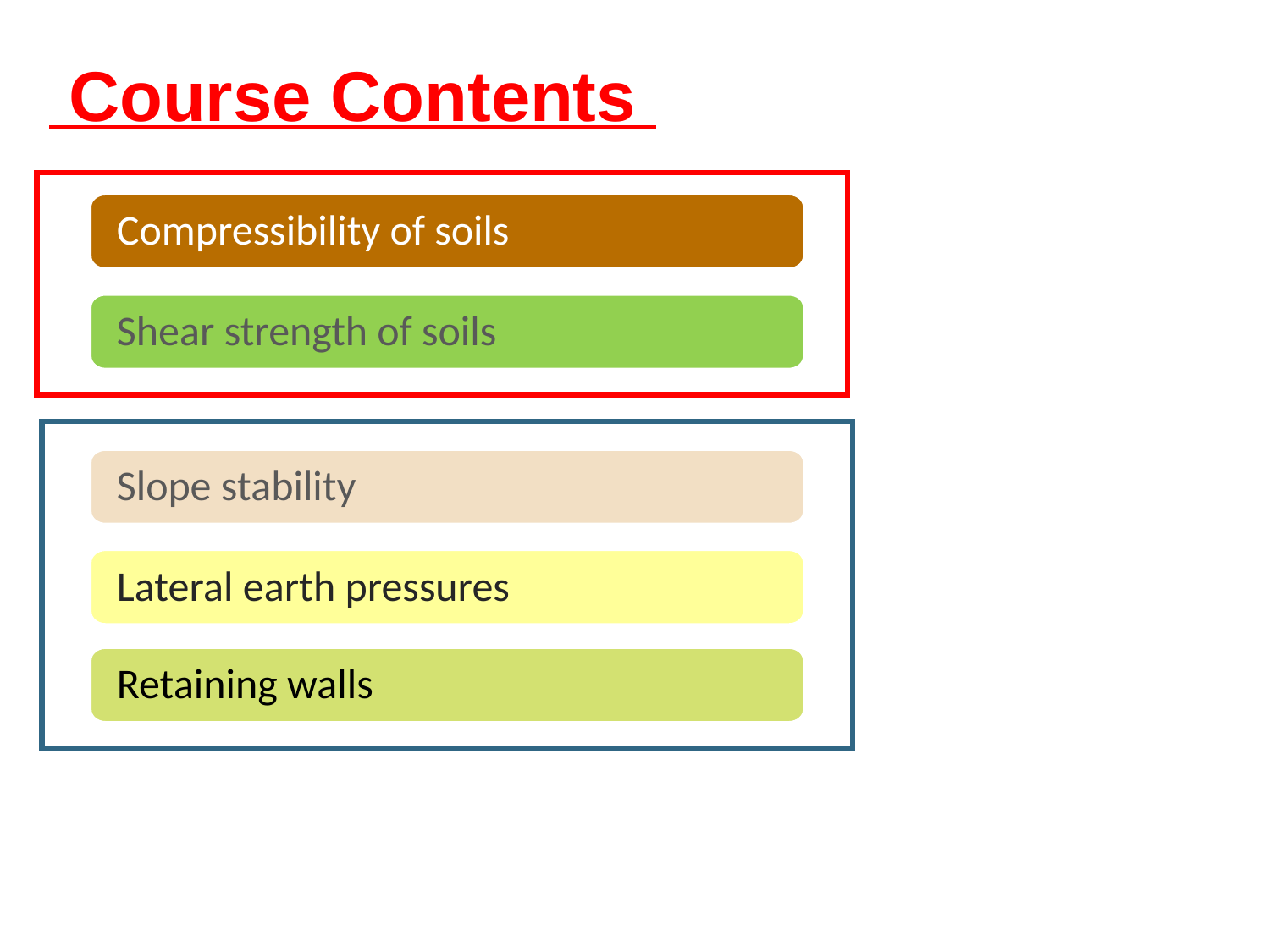

Course Contents

Compressibility of soils
Shear strength of soils

Slope stability
Lateral earth pressures
Retaining walls